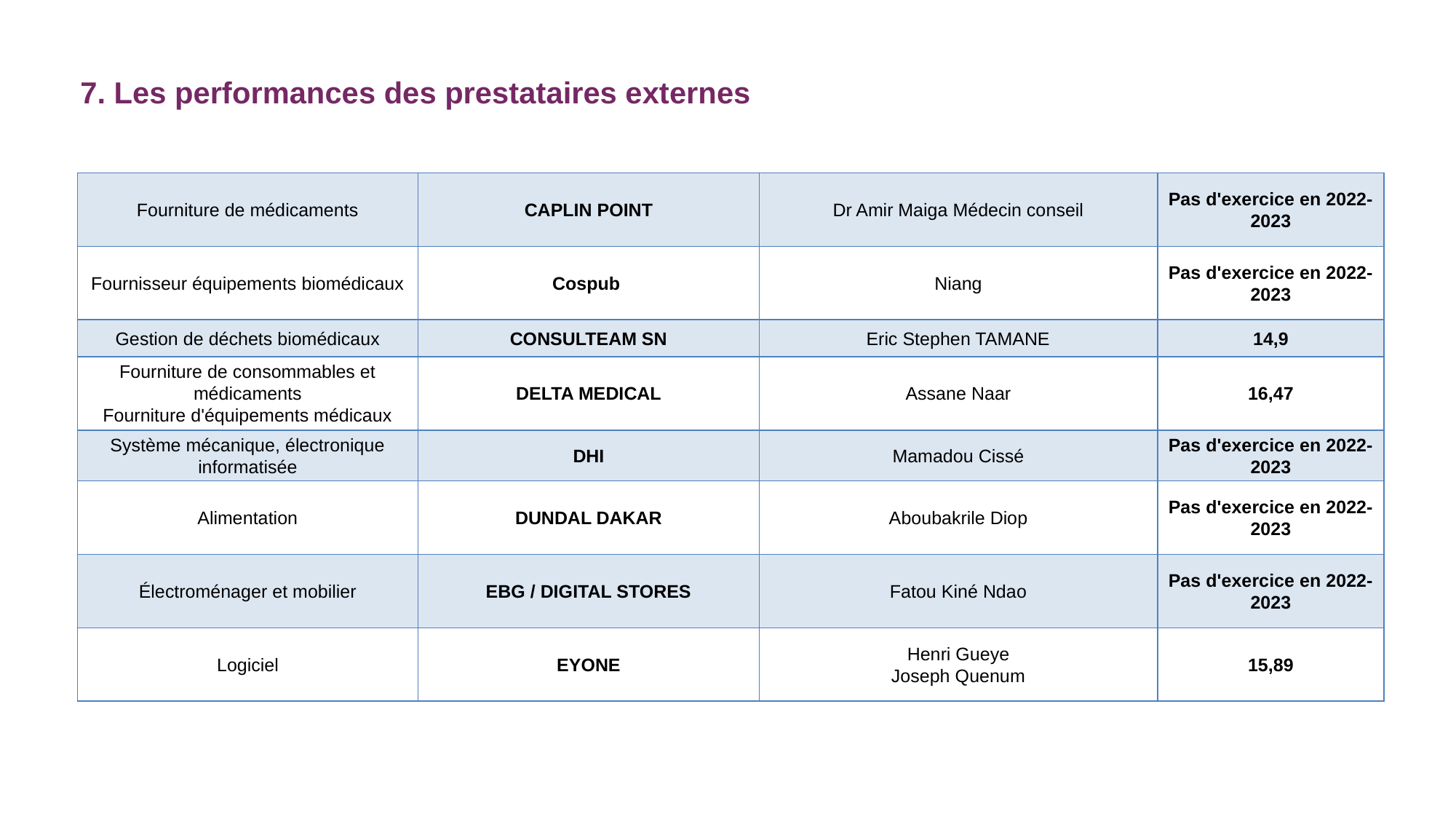

# 7. Les performances des prestataires externes
| Fourniture de médicaments | CAPLIN POINT | Dr Amir Maiga Médecin conseil | Pas d'exercice en 2022-2023 |
| --- | --- | --- | --- |
| Fournisseur équipements biomédicaux | Cospub | Niang | Pas d'exercice en 2022-2023 |
| Gestion de déchets biomédicaux | CONSULTEAM SN | Eric Stephen TAMANE | 14,9 |
| Fourniture de consommables et médicaments Fourniture d'équipements médicaux | DELTA MEDICAL | Assane Naar | 16,47 |
| Système mécanique, électronique informatisée | DHI | Mamadou Cissé | Pas d'exercice en 2022-2023 |
| Alimentation | DUNDAL DAKAR | Aboubakrile Diop | Pas d'exercice en 2022-2023 |
| Électroménager et mobilier | EBG / DIGITAL STORES | Fatou Kiné Ndao | Pas d'exercice en 2022-2023 |
| Logiciel | EYONE | Henri Gueye Joseph Quenum | 15,89 |